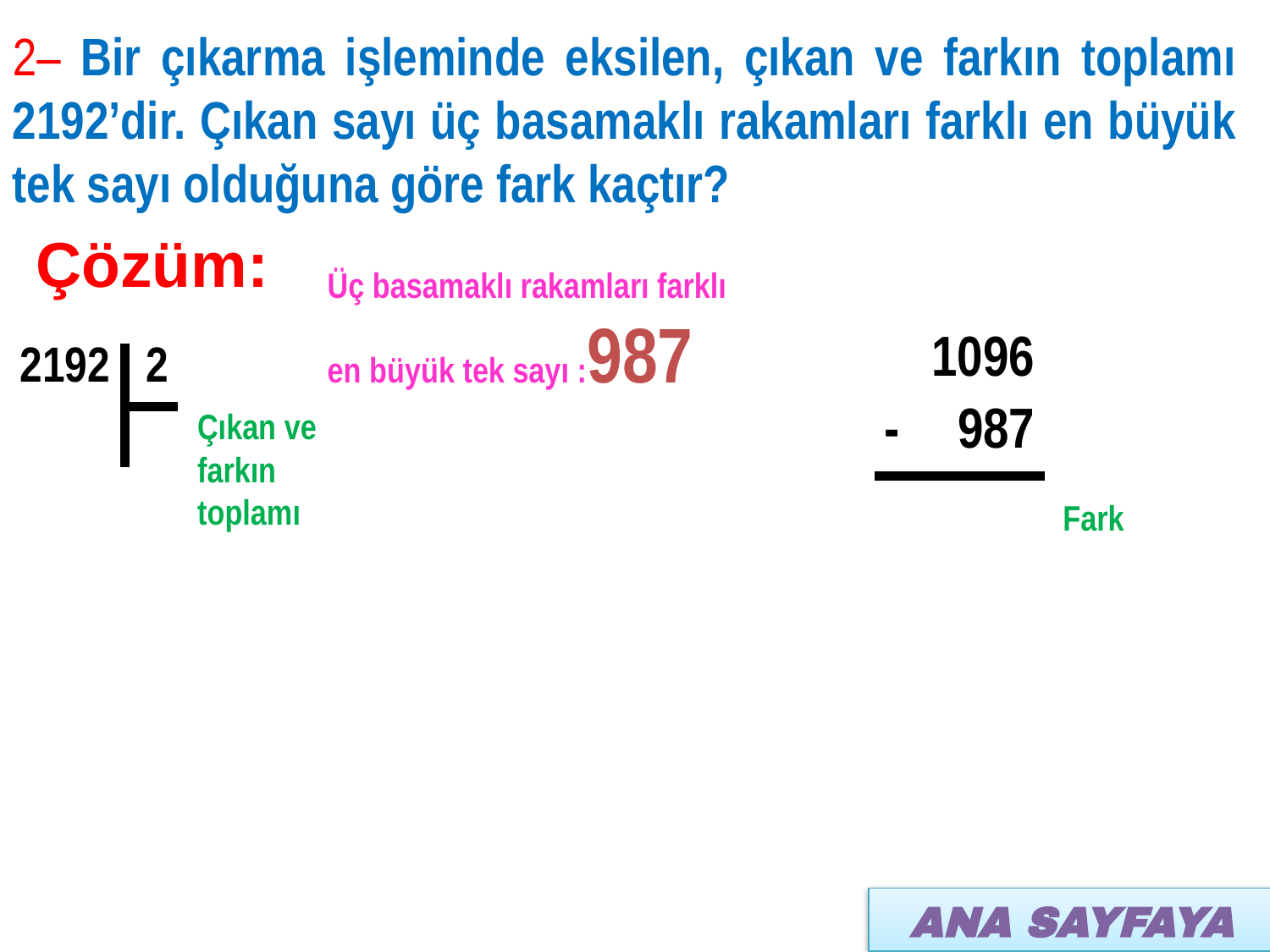

2– Bir çıkarma işleminde eksilen, çıkan ve farkın toplamı 2192’dir. Çıkan sayı üç basamaklı rakamları farklı en büyük tek sayı olduğuna göre fark kaçtır?
Çözüm:
Üç basamaklı rakamları farklı
en büyük tek sayı :987
|  | 1096 |
| --- | --- |
| - | 987 |
| 2192 | 2 |
| --- | --- |
|  |  |
Çıkan ve farkın toplamı
Fark
ANA SAYFAYA